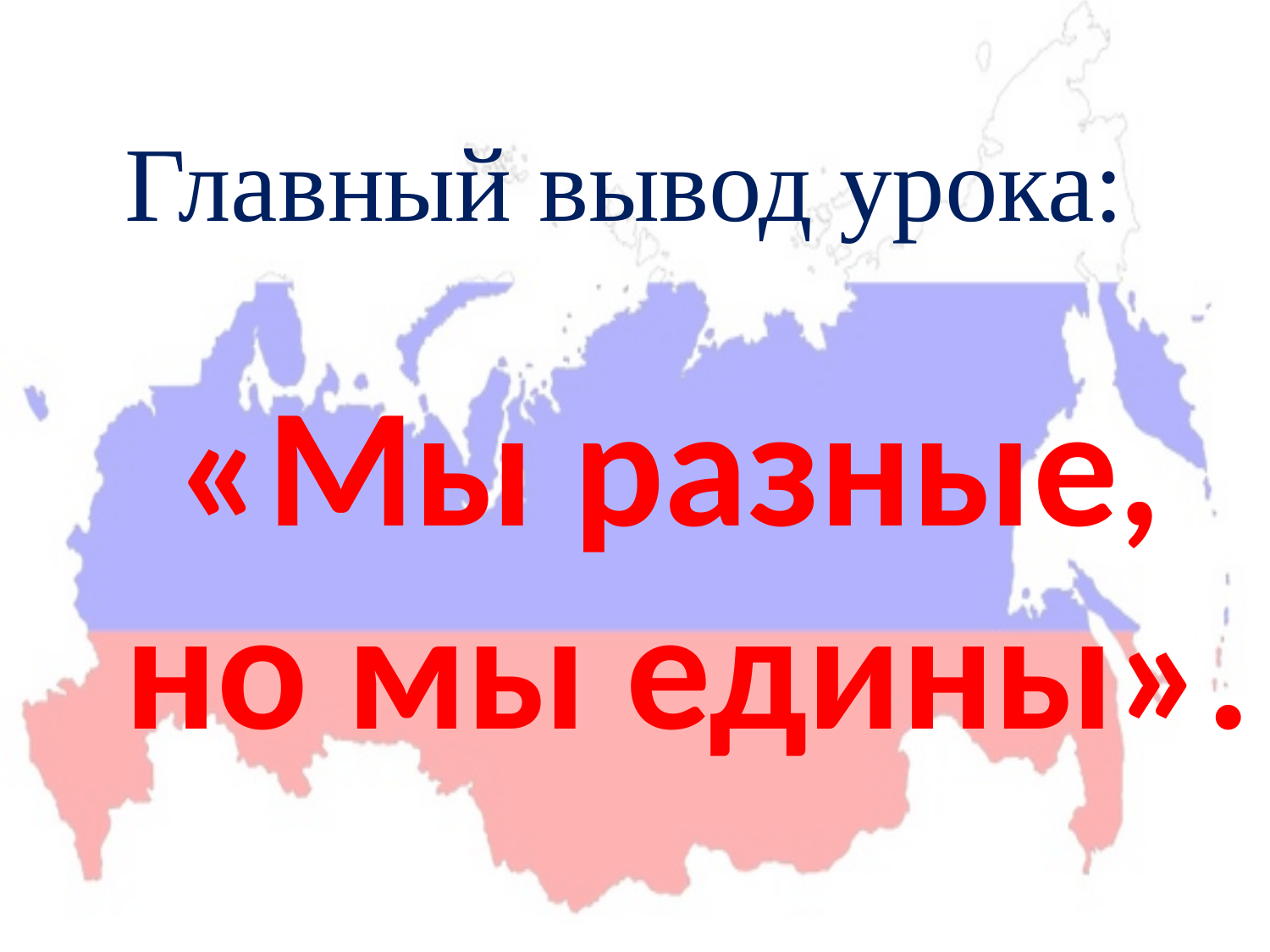

Главный вывод урока:

«Мы разные,
но мы едины».